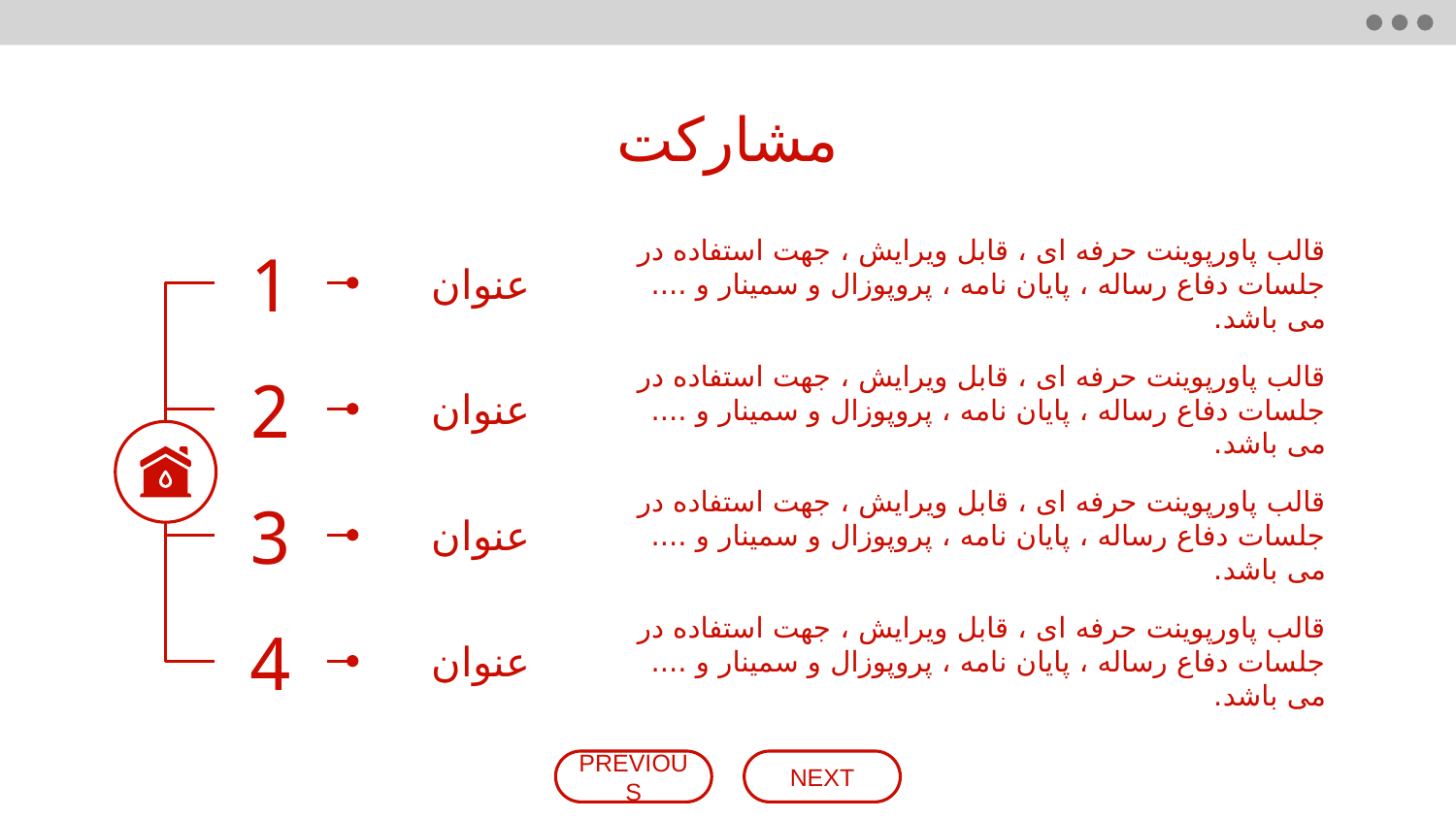

# مشارکت
1
عنوان
قالب پاورپوينت حرفه ای ، قابل ویرایش ، جهت استفاده در جلسات دفاع رساله ، پایان نامه ، پروپوزال و سمینار و .... می باشد.
2
عنوان
قالب پاورپوينت حرفه ای ، قابل ویرایش ، جهت استفاده در جلسات دفاع رساله ، پایان نامه ، پروپوزال و سمینار و .... می باشد.

3
عنوان
قالب پاورپوينت حرفه ای ، قابل ویرایش ، جهت استفاده در جلسات دفاع رساله ، پایان نامه ، پروپوزال و سمینار و .... می باشد.
4
عنوان
قالب پاورپوينت حرفه ای ، قابل ویرایش ، جهت استفاده در جلسات دفاع رساله ، پایان نامه ، پروپوزال و سمینار و .... می باشد.
PREVIOUS
NEXT